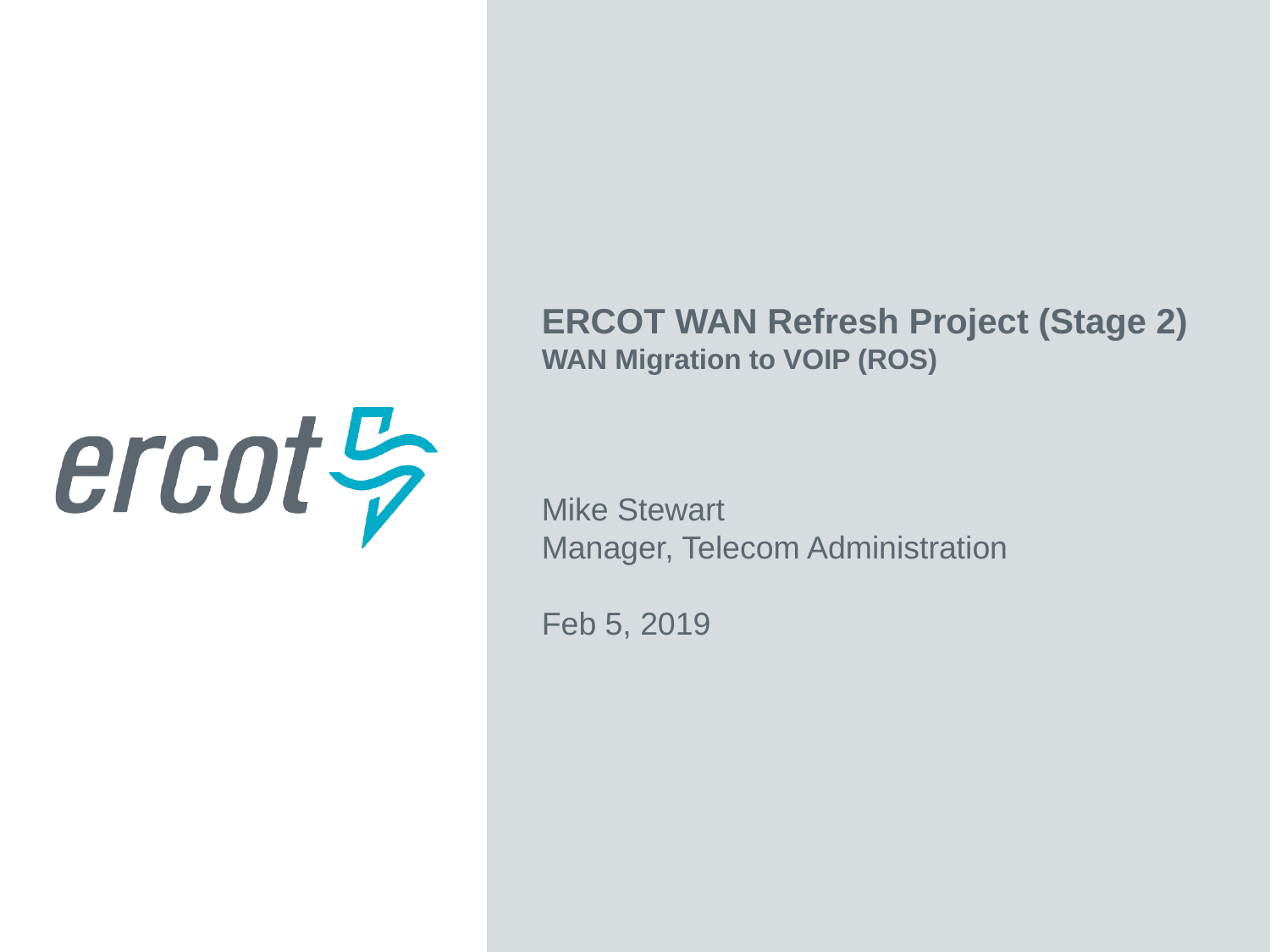

ERCOT WAN Refresh Project (Stage 2)
WAN Migration to VOIP (ROS)

Mike Stewart
Manager, Telecom Administration

Feb 5, 2019